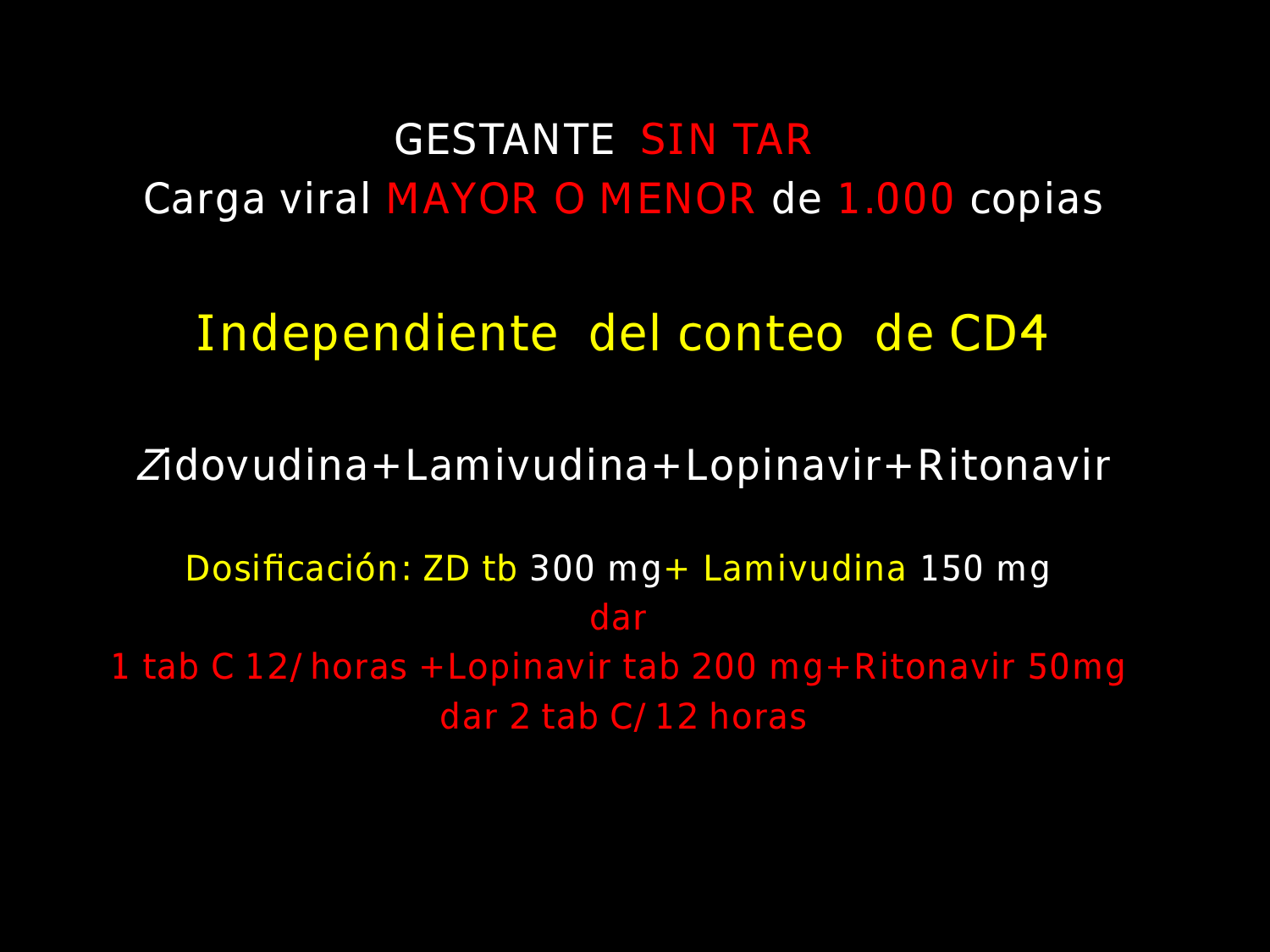

GESTANTE  SIN TAR
Carga viral MAYOR O MENOR de 1.000 copias

Independiente  del conteo  de CD4

Zidovudina+Lamivudina+Lopinavir+Ritonavir

Dosificación: ZD tb 300 mg+ Lamivudina 150 mg
dar
1 tab C 12/horas +Lopinavir tab 200 mg+Ritonavir 50mg
dar 2 tab C/12 horas